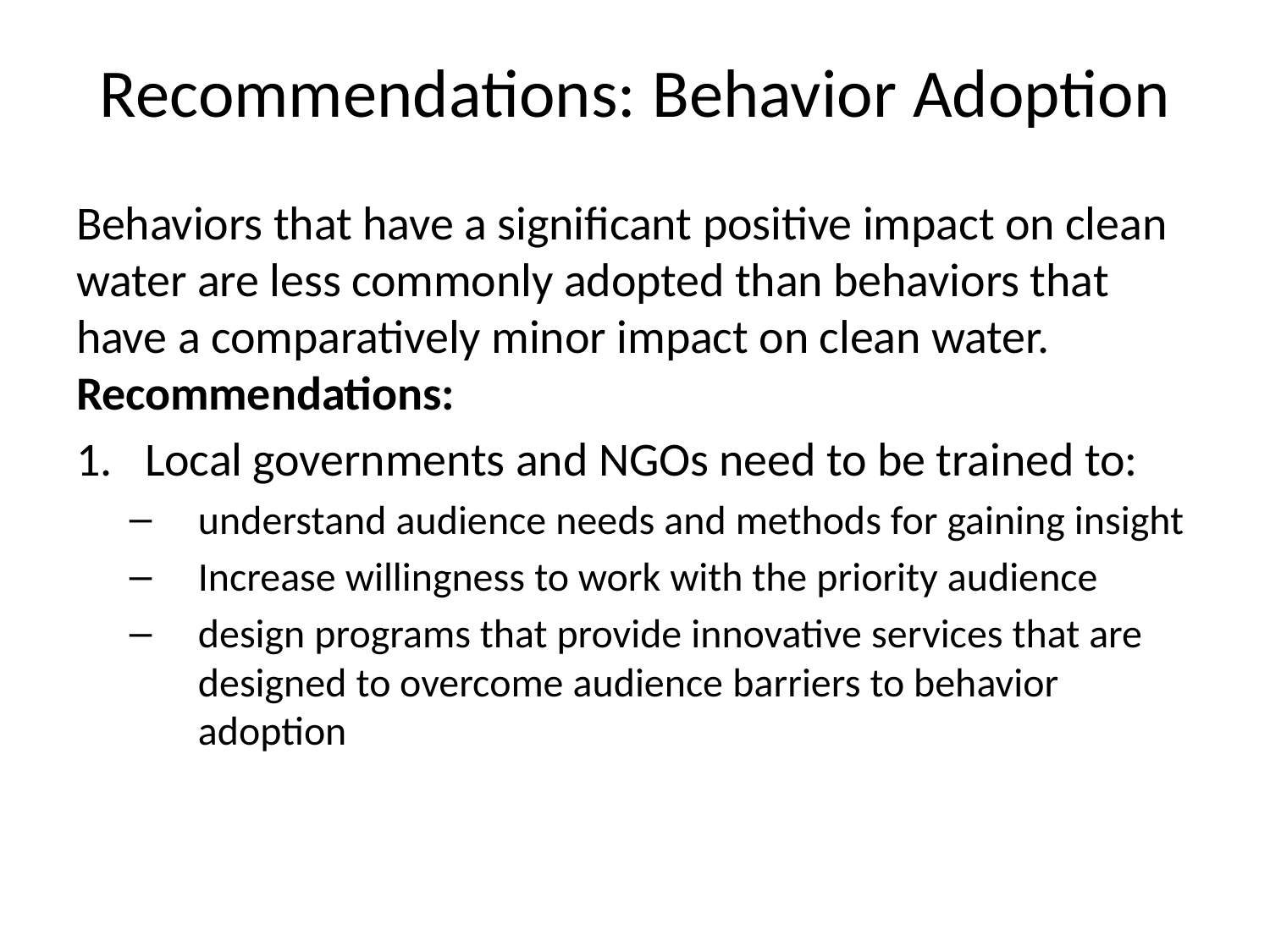

# Recommendations: Behavior Adoption
Behaviors that have a significant positive impact on clean water are less commonly adopted than behaviors that have a comparatively minor impact on clean water. Recommendations:
Local governments and NGOs need to be trained to:
understand audience needs and methods for gaining insight
Increase willingness to work with the priority audience
design programs that provide innovative services that are designed to overcome audience barriers to behavior adoption